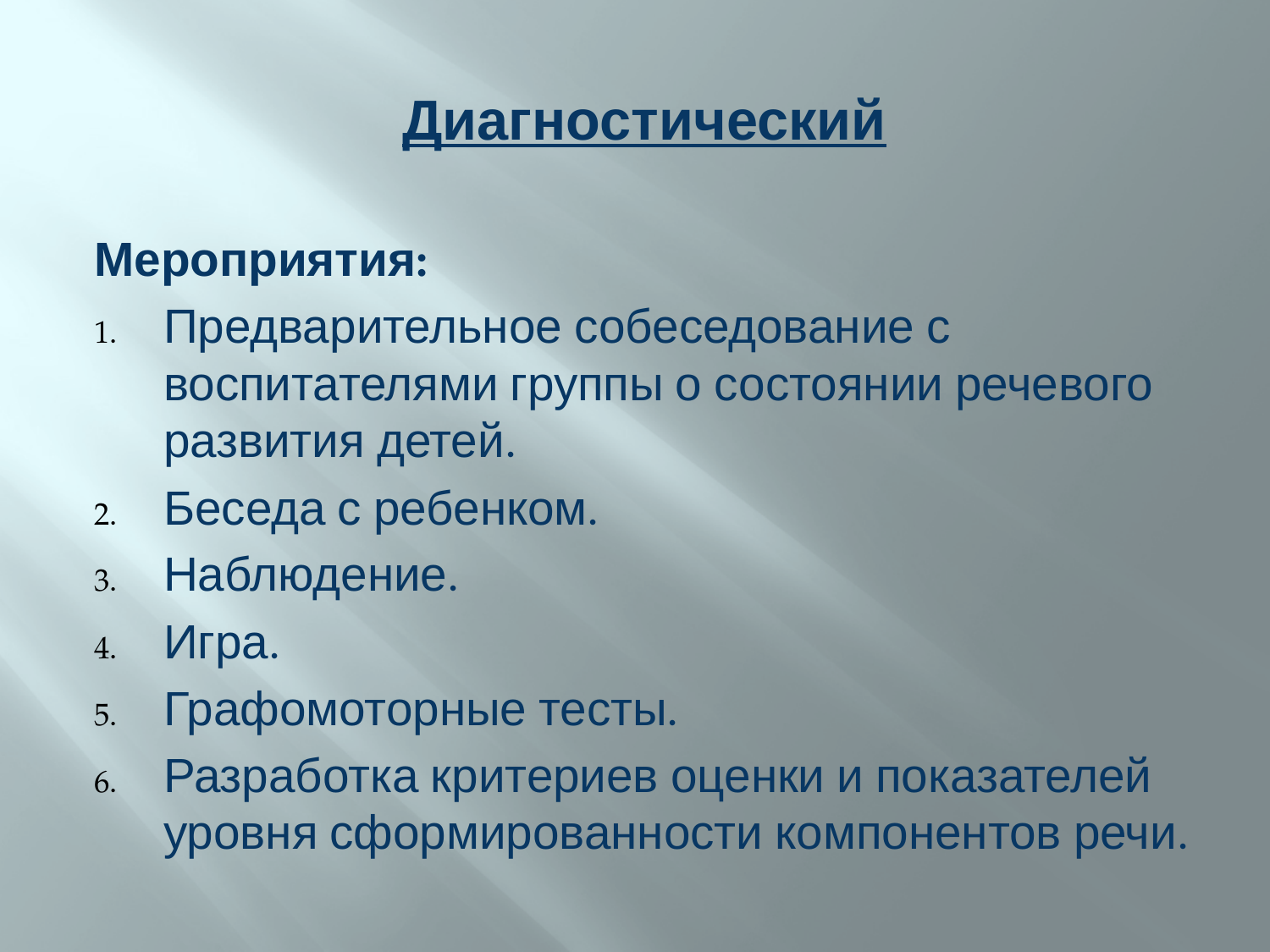

# Диагностический
Мероприятия:
Предварительное собеседование с воспитателями группы о состоянии речевого развития детей.
Беседа с ребенком.
Наблюдение.
Игра.
Графомоторные тесты.
Разработка критериев оценки и показателей уровня сформированности компонентов речи.